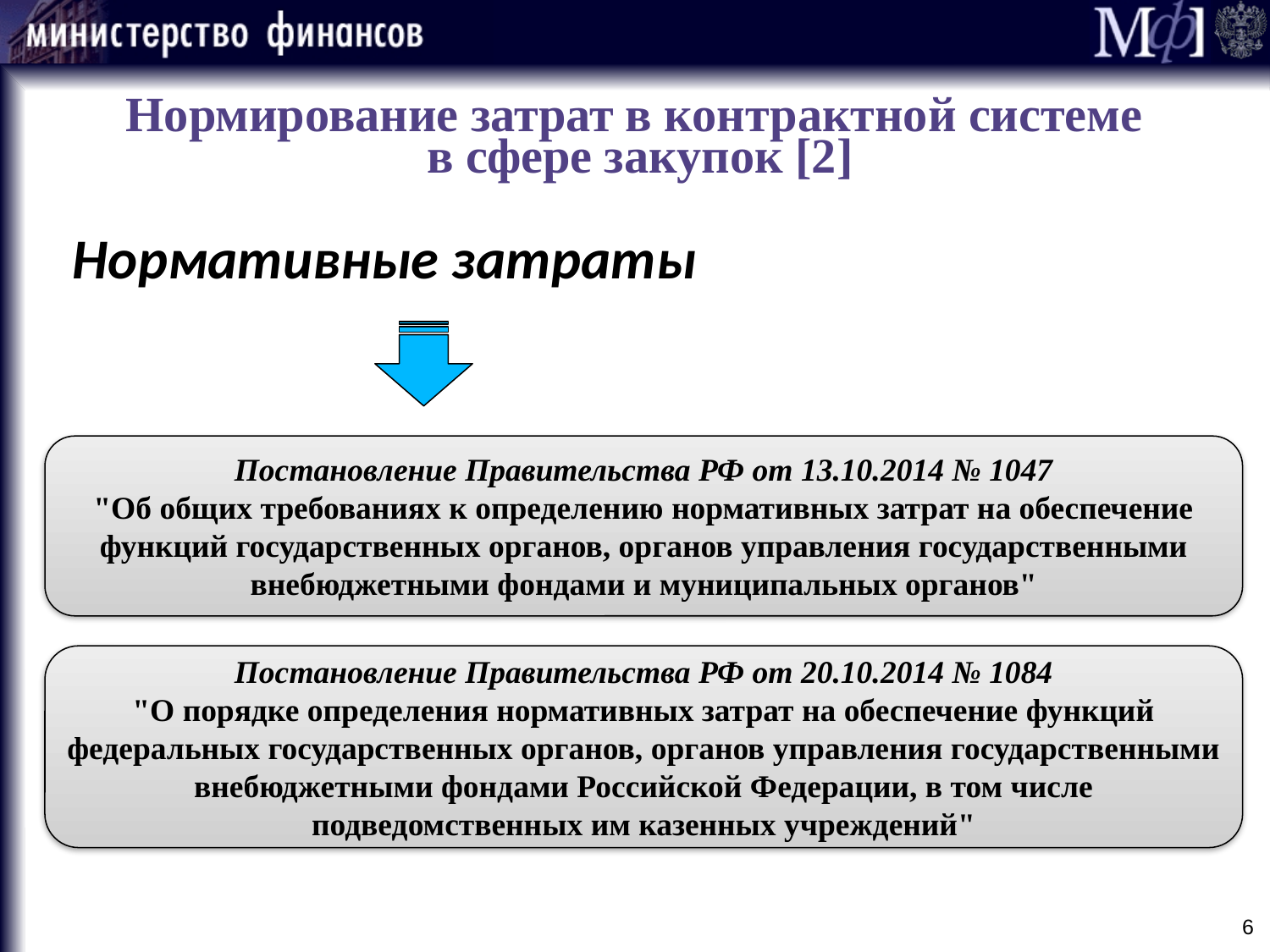

Нормирование затрат в контрактной системе
в сфере закупок [2]
Нормативные затраты

Постановление Правительства РФ от 13.10.2014 № 1047
"Об общих требованиях к определению нормативных затрат на обеспечение функций государственных органов, органов управления государственными внебюджетными фондами и муниципальных органов"
Постановление Правительства РФ от 20.10.2014 № 1084
"О порядке определения нормативных затрат на обеспечение функций федеральных государственных органов, органов управления государственными внебюджетными фондами Российской Федерации, в том числе подведомственных им казенных учреждений"
6